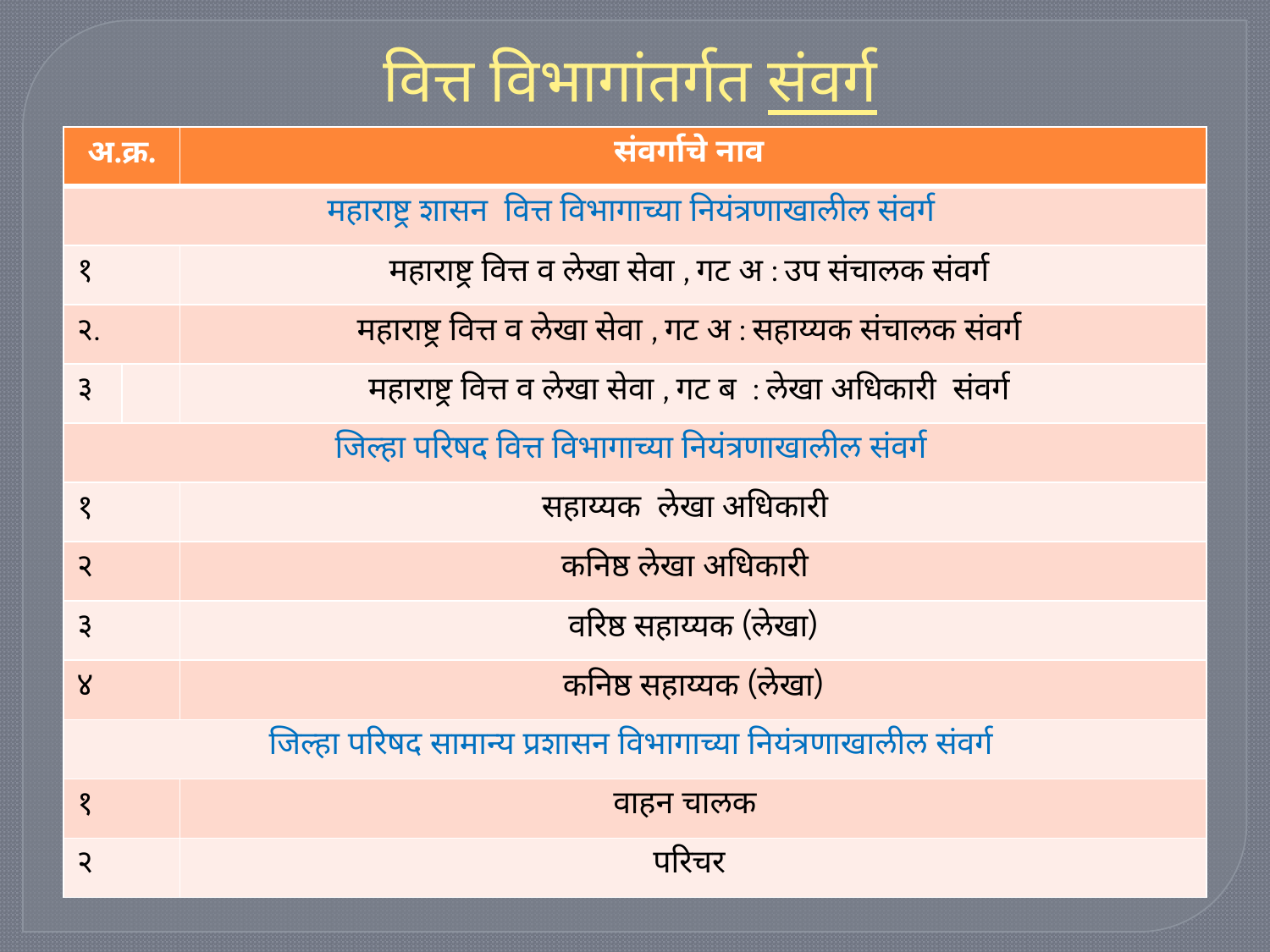

# वित्त विभागांतर्गत संवर्ग
| अ.क्र. |  | संवर्गाचे नाव |
| --- | --- | --- |
| महाराष्ट्र शासन वित्त विभागाच्या नियंत्रणाखालील संवर्ग |  |  |
| १ |  | महाराष्ट्र वित्त व लेखा सेवा , गट अ : उप संचालक संवर्ग |
| २. |  | महाराष्ट्र वित्त व लेखा सेवा , गट अ : सहाय्यक संचालक संवर्ग |
| ३ |  | महाराष्ट्र वित्त व लेखा सेवा , गट ब : लेखा अधिकारी संवर्ग |
| जिल्हा परिषद वित्त विभागाच्या नियंत्रणाखालील संवर्ग |  |  |
| १ |  | सहाय्यक लेखा अधिकारी |
| २ |  | कनिष्ठ लेखा अधिकारी |
| ३ |  | वरिष्ठ सहाय्यक (लेखा) |
| ४ |  | कनिष्ठ सहाय्यक (लेखा) |
| जिल्हा परिषद सामान्य प्रशासन विभागाच्या नियंत्रणाखालील संवर्ग |  |  |
| १ |  | वाहन चालक |
| २ |  | परिचर |